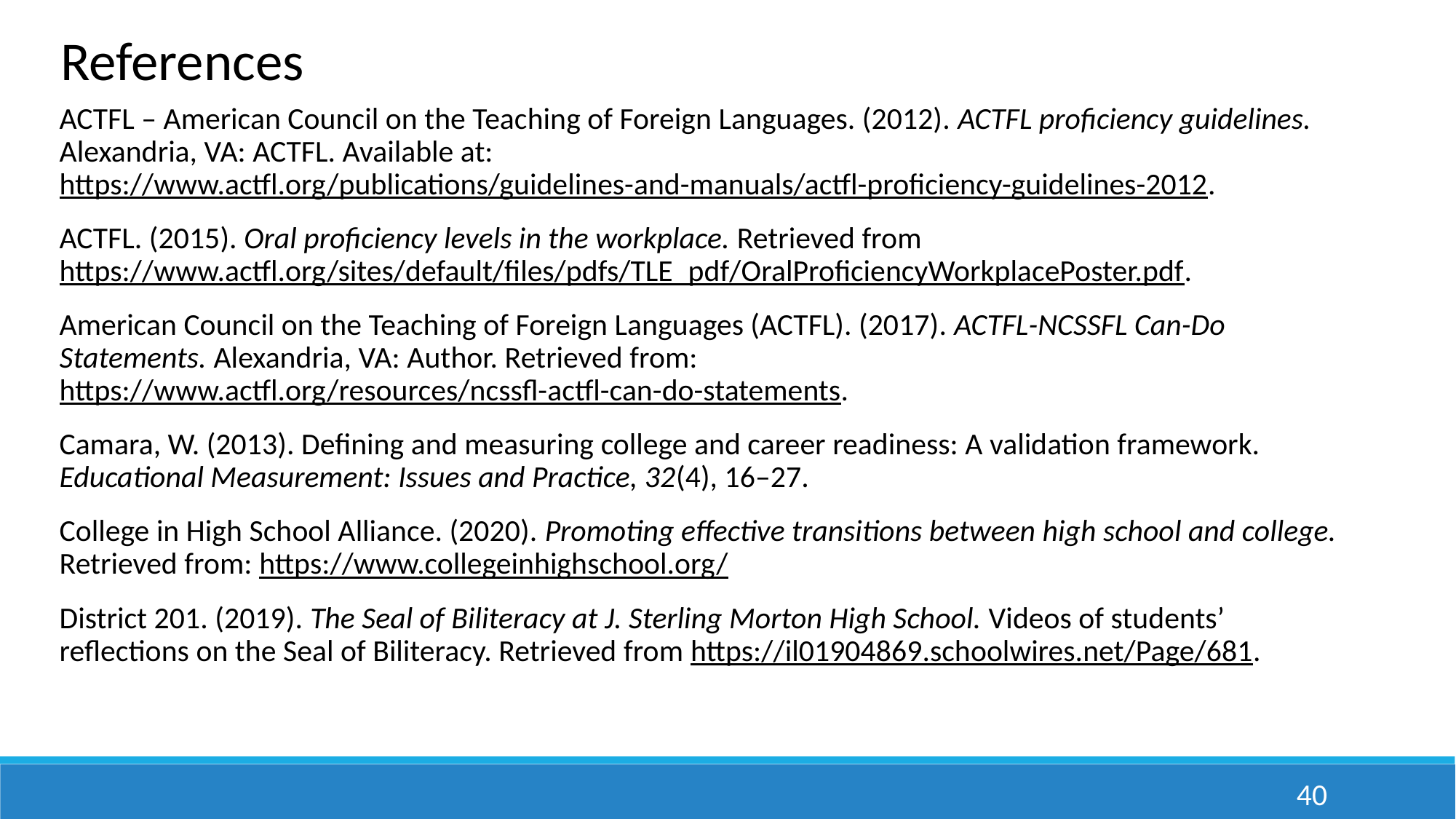

References
ACTFL – American Council on the Teaching of Foreign Languages. (2012). ACTFL proficiency guidelines. Alexandria, VA: ACTFL. Available at: https://www.actfl.org/publications/guidelines-and-manuals/actfl-proficiency-guidelines-2012.
ACTFL. (2015). Oral proficiency levels in the workplace. Retrieved from https://www.actfl.org/sites/default/files/pdfs/TLE_pdf/OralProficiencyWorkplacePoster.pdf.
American Council on the Teaching of Foreign Languages (ACTFL). (2017). ACTFL-NCSSFL Can-Do Statements. Alexandria, VA: Author. Retrieved from: https://www.actfl.org/resources/ncssfl-actfl-can-do-statements.
Camara, W. (2013). Defining and measuring college and career readiness: A validation framework. Educational Measurement: Issues and Practice, 32(4), 16–27.
College in High School Alliance. (2020). Promoting effective transitions between high school and college. Retrieved from: https://www.collegeinhighschool.org/
District 201. (2019). The Seal of Biliteracy at J. Sterling Morton High School. Videos of students’ reflections on the Seal of Biliteracy. Retrieved from https://il01904869.schoolwires.net/Page/681.

40